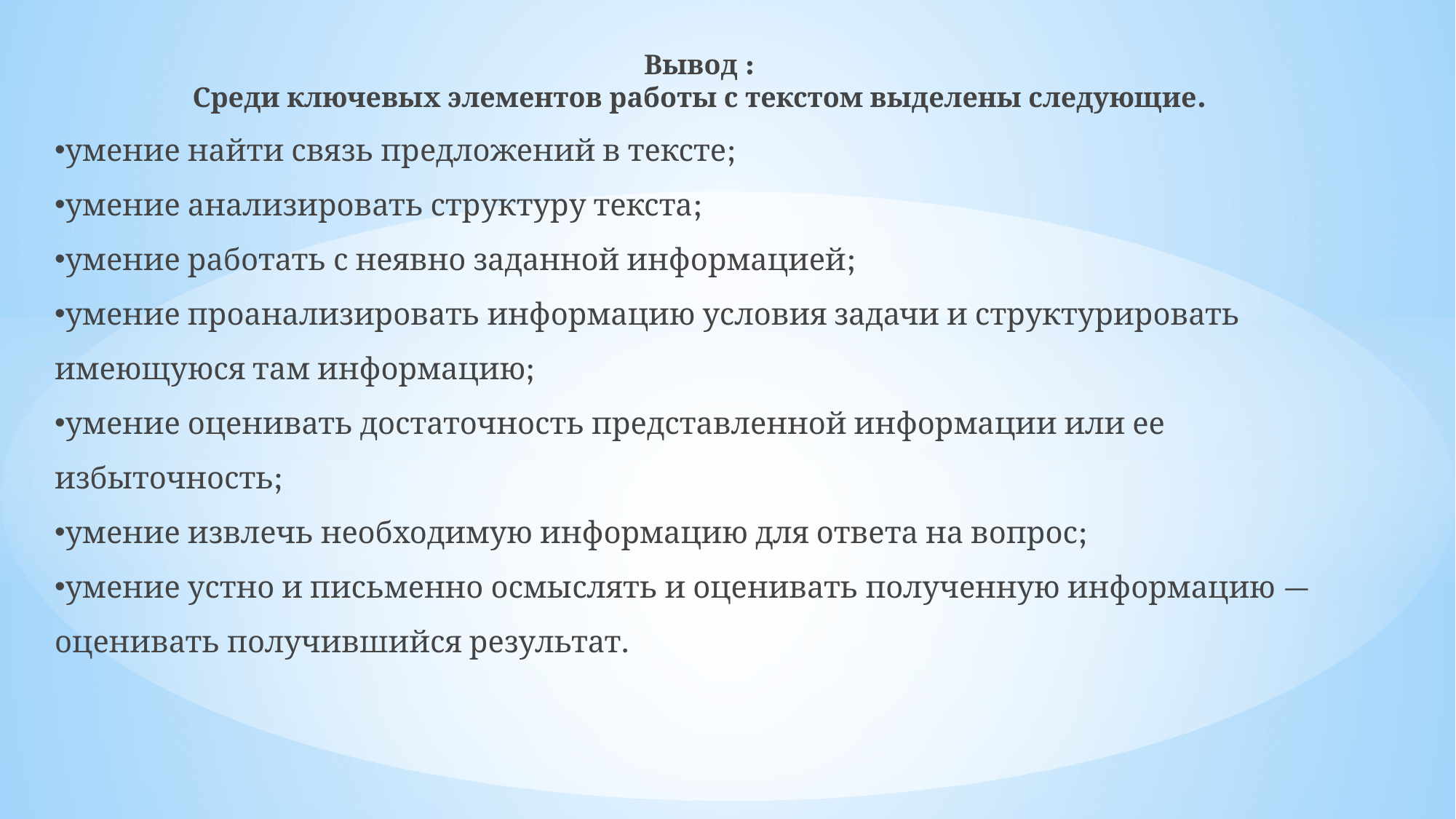

Вывод :
Среди ключевых элементов работы с текстом выделены следующие.
умение найти связь предложений в тексте;
умение анализировать структуру текста;
умение работать с неявно заданной информацией;
умение проанализировать информацию условия задачи и структурировать имеющуюся там информацию;
умение оценивать достаточность представленной информации или ее избыточность;
умение извлечь необходимую информацию для ответа на вопрос;
умение устно и письменно осмыслять и оценивать полученную информацию — оценивать получившийся результат.
#